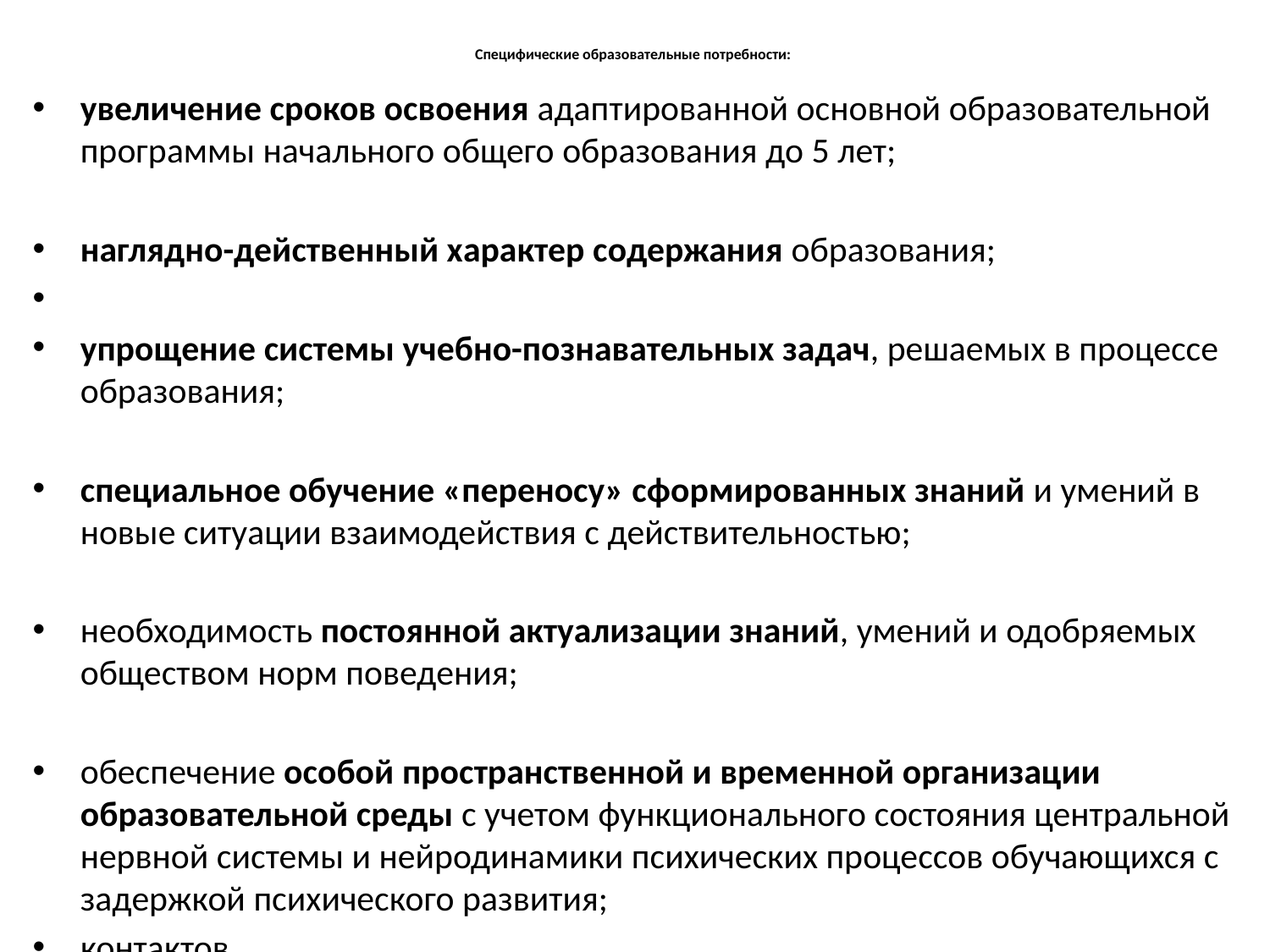

# Специфические образовательные потребности:
увеличение сроков освоения адаптированной основной образовательной программы начального общего образования до 5 лет;

наглядно-действенный характер содержания образования;

упрощение системы учебно-познавательных задач, решаемых в процессе образования;

специальное обучение «переносу» сформированных знаний и умений в новые ситуации взаимодействия с действительностью;

необходимость постоянной актуализации знаний, умений и одобряемых обществом норм поведения;

обеспечение особой пространственной и временной организации образовательной среды с учетом функционального состояния центральной нервной системы и нейродинамики психических процессов обучающихся с задержкой психического развития;
контактов.